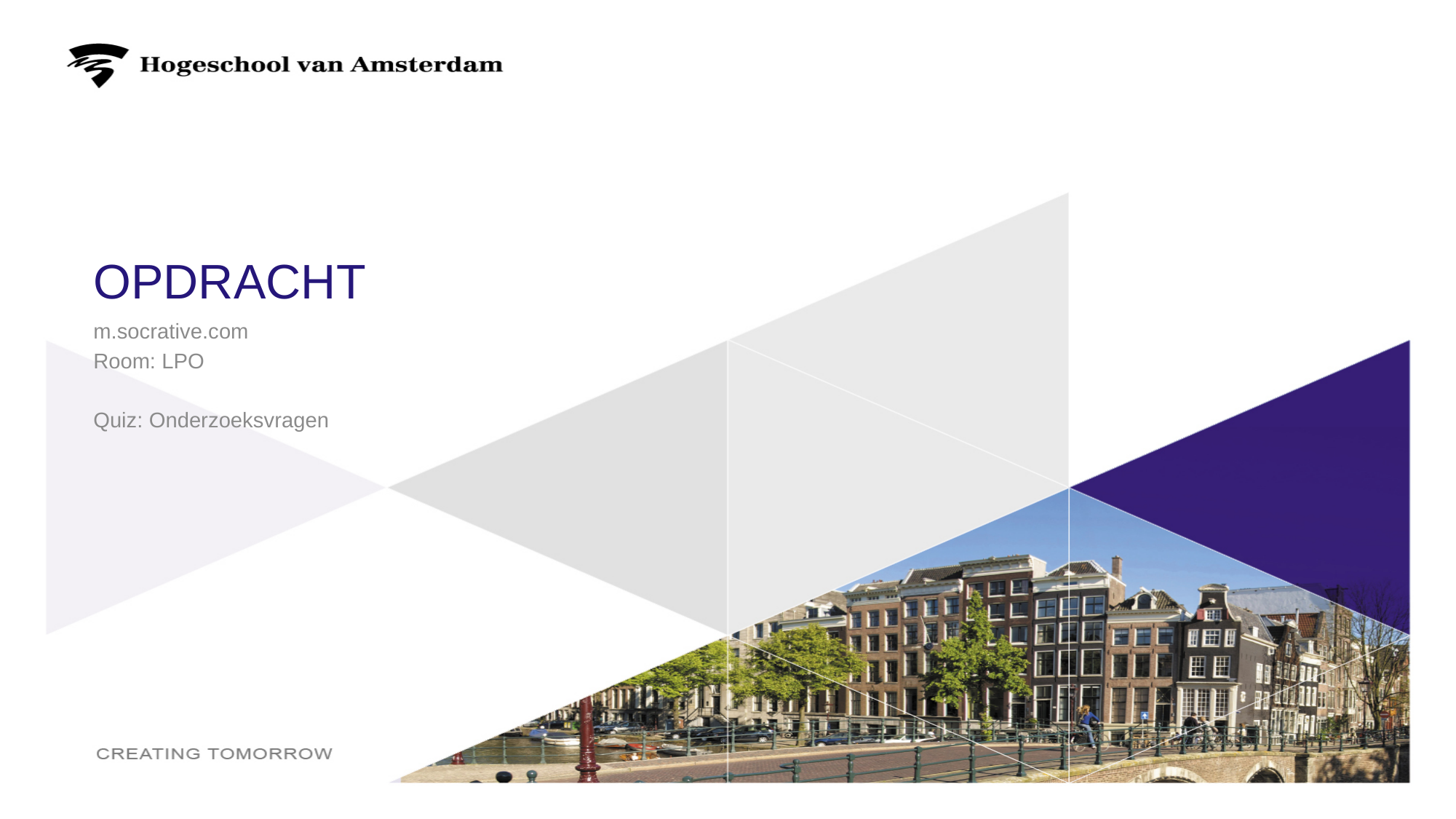

# Opdracht
m.socrative.com
Room: LPO

Quiz: Onderzoeksvragen
16